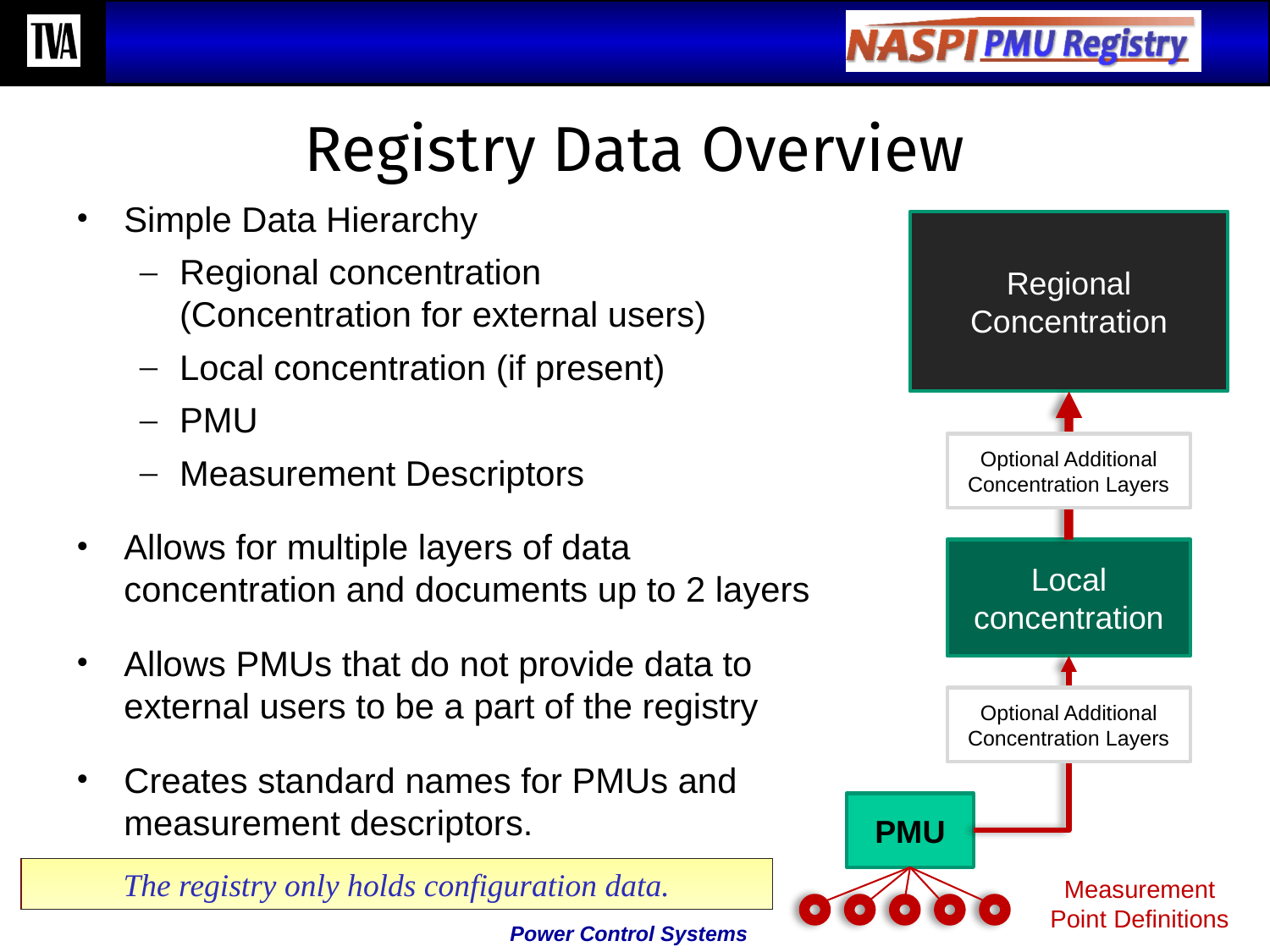

# Registry Data Overview
Simple Data Hierarchy
Regional concentration
(Concentration for external users)
Local concentration (if present)
PMU
Measurement Descriptors
Allows for multiple layers of data concentration and documents up to 2 layers
Allows PMUs that do not provide data to external users to be a part of the registry
Creates standard names for PMUs and measurement descriptors.
Regional
Concentration
Optional Additional Concentration Layers
Local
concentration
Optional Additional Concentration Layers
PMU
The registry only holds configuration data.
Measurement
Point Definitions